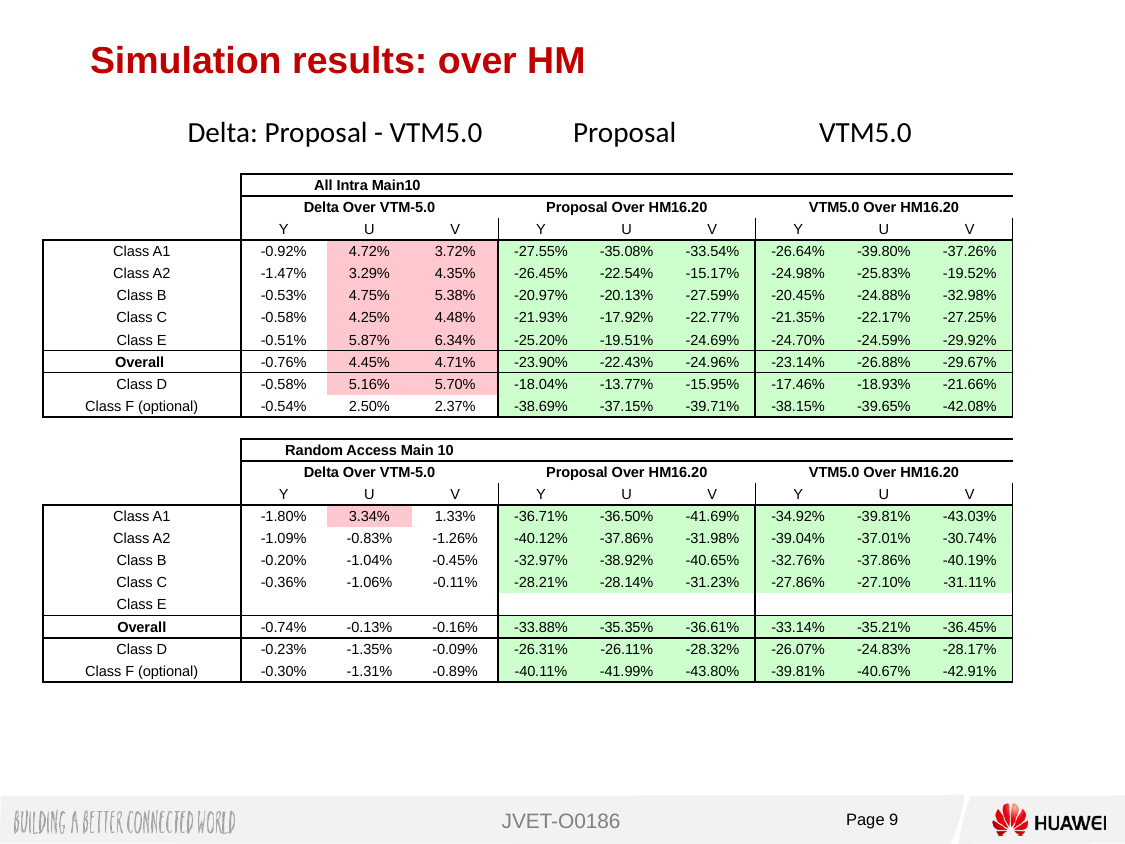

Simulation results: over HM
Delta: Proposal - VTM5.0              Proposal                      VTM5.0
|  | All Intra Main10 |  |  |  |  |  |  |  |  |
| --- | --- | --- | --- | --- | --- | --- | --- | --- | --- |
|  | Delta Over VTM-5.0 |  |  | Proposal Over HM16.20 |  |  | VTM5.0 Over HM16.20 |  |  |
|  | Y | U | V | Y | U | V | Y | U | V |
| Class A1 | -0.92% | 4.72% | 3.72% | -27.55% | -35.08% | -33.54% | -26.64% | -39.80% | -37.26% |
| Class A2 | -1.47% | 3.29% | 4.35% | -26.45% | -22.54% | -15.17% | -24.98% | -25.83% | -19.52% |
| Class B | -0.53% | 4.75% | 5.38% | -20.97% | -20.13% | -27.59% | -20.45% | -24.88% | -32.98% |
| Class C | -0.58% | 4.25% | 4.48% | -21.93% | -17.92% | -22.77% | -21.35% | -22.17% | -27.25% |
| Class E | -0.51% | 5.87% | 6.34% | -25.20% | -19.51% | -24.69% | -24.70% | -24.59% | -29.92% |
| Overall | -0.76% | 4.45% | 4.71% | -23.90% | -22.43% | -24.96% | -23.14% | -26.88% | -29.67% |
| Class D | -0.58% | 5.16% | 5.70% | -18.04% | -13.77% | -15.95% | -17.46% | -18.93% | -21.66% |
| Class F (optional) | -0.54% | 2.50% | 2.37% | -38.69% | -37.15% | -39.71% | -38.15% | -39.65% | -42.08% |
|  |  |  |  |  |  |  |  |  |  |
|  | Random Access Main 10 |  |  |  |  |  |  |  |  |
|  | Delta Over VTM-5.0 |  |  | Proposal Over HM16.20 |  |  | VTM5.0 Over HM16.20 |  |  |
|  | Y | U | V | Y | U | V | Y | U | V |
| Class A1 | -1.80% | 3.34% | 1.33% | -36.71% | -36.50% | -41.69% | -34.92% | -39.81% | -43.03% |
| Class A2 | -1.09% | -0.83% | -1.26% | -40.12% | -37.86% | -31.98% | -39.04% | -37.01% | -30.74% |
| Class B | -0.20% | -1.04% | -0.45% | -32.97% | -38.92% | -40.65% | -32.76% | -37.86% | -40.19% |
| Class C | -0.36% | -1.06% | -0.11% | -28.21% | -28.14% | -31.23% | -27.86% | -27.10% | -31.11% |
| Class E |  |  |  |  |  |  |  |  |  |
| Overall | -0.74% | -0.13% | -0.16% | -33.88% | -35.35% | -36.61% | -33.14% | -35.21% | -36.45% |
| Class D | -0.23% | -1.35% | -0.09% | -26.31% | -26.11% | -28.32% | -26.07% | -24.83% | -28.17% |
| Class F (optional) | -0.30% | -1.31% | -0.89% | -40.11% | -41.99% | -43.80% | -39.81% | -40.67% | -42.91% |